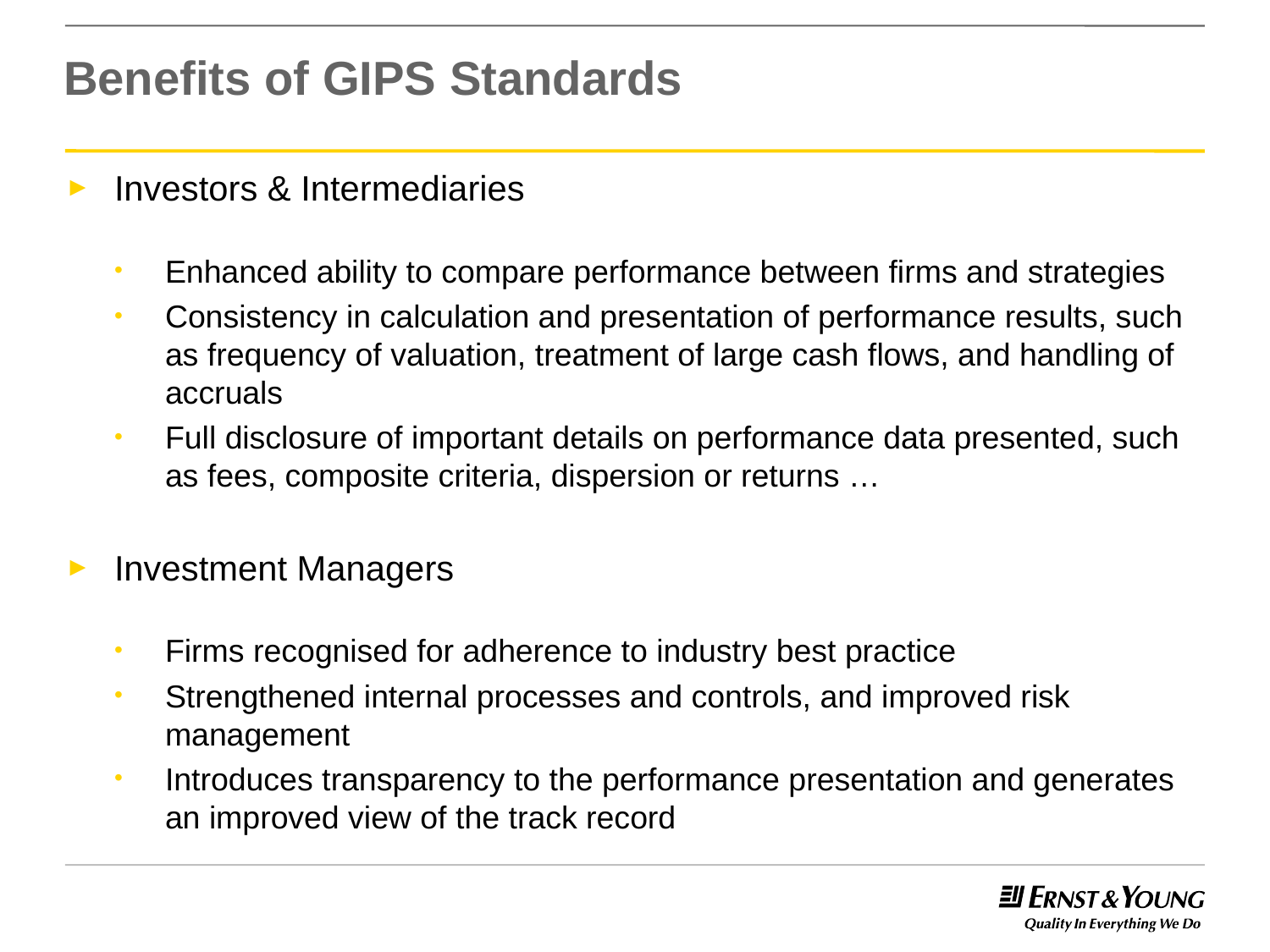

# Benefits of GIPS Standards
Investors & Intermediaries

Enhanced ability to compare performance between firms and strategies
Consistency in calculation and presentation of performance results, such as frequency of valuation, treatment of large cash flows, and handling of accruals
Full disclosure of important details on performance data presented, such as fees, composite criteria, dispersion or returns …

Investment Managers

Firms recognised for adherence to industry best practice
Strengthened internal processes and controls, and improved risk management
Introduces transparency to the performance presentation and generates an improved view of the track record